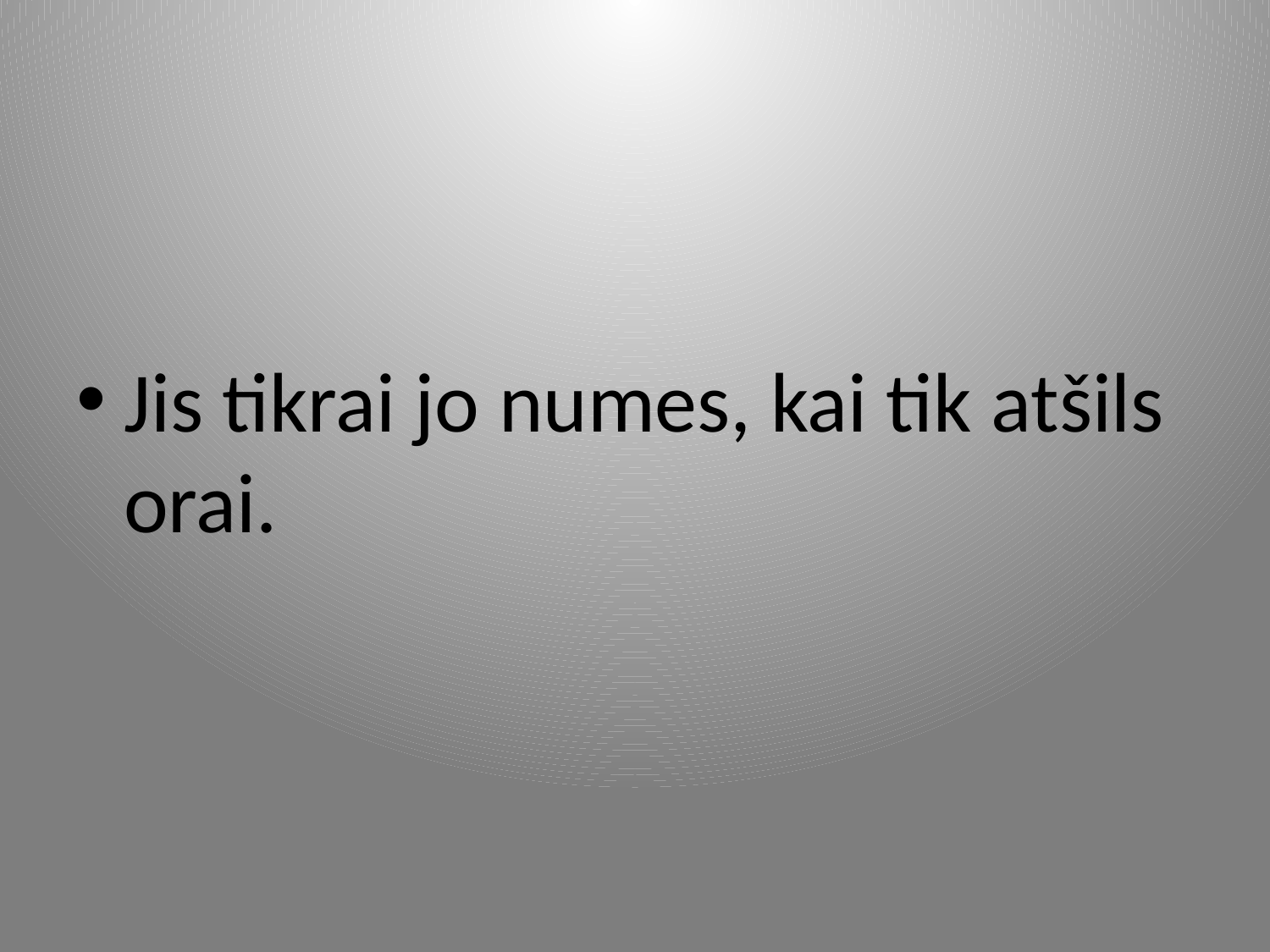

#

Jis tikrai jo numes, kai tik atšils orai.